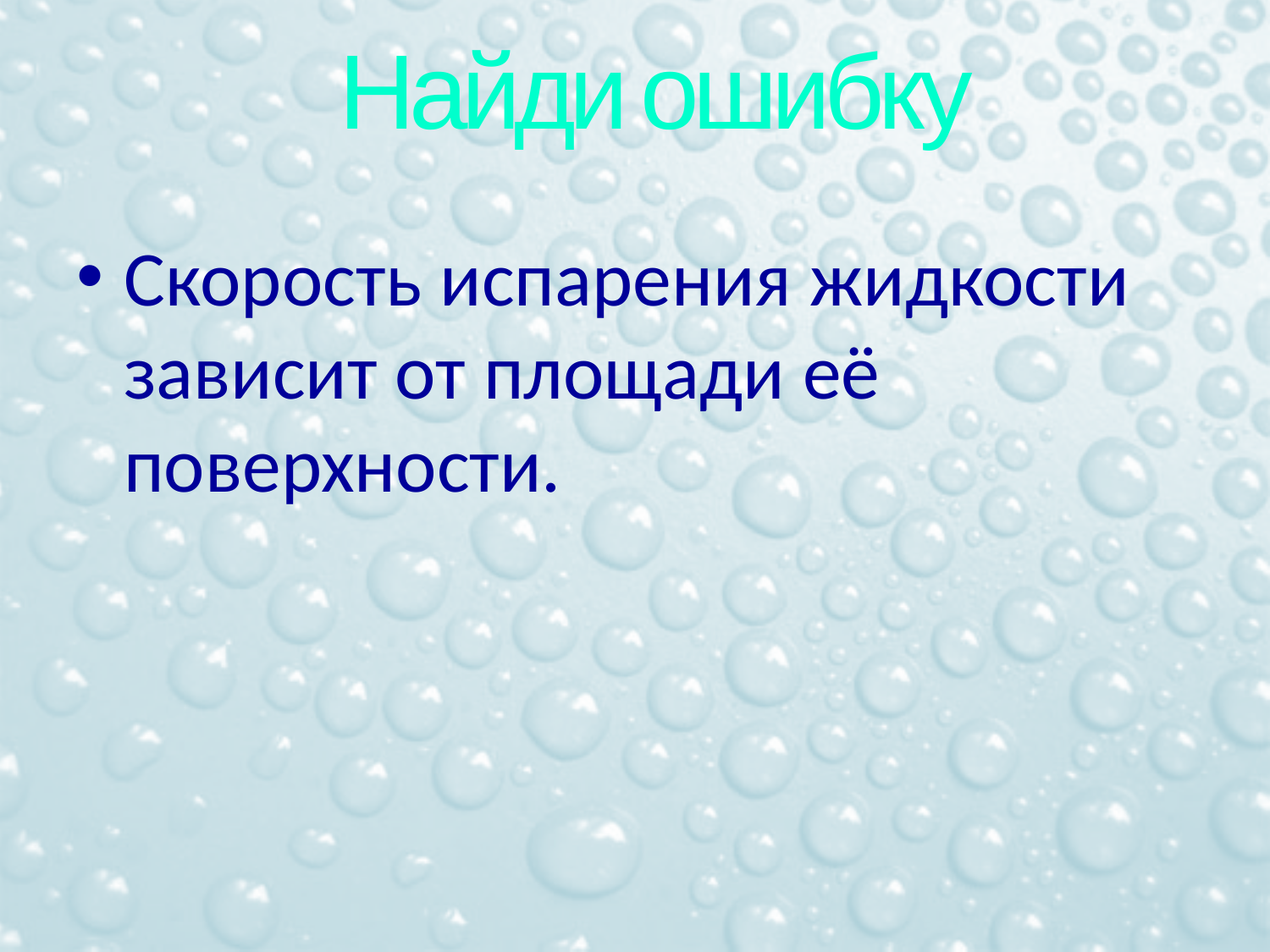

#
Найди ошибку
Скорость испарения жидкости зависит от площади её поверхности.